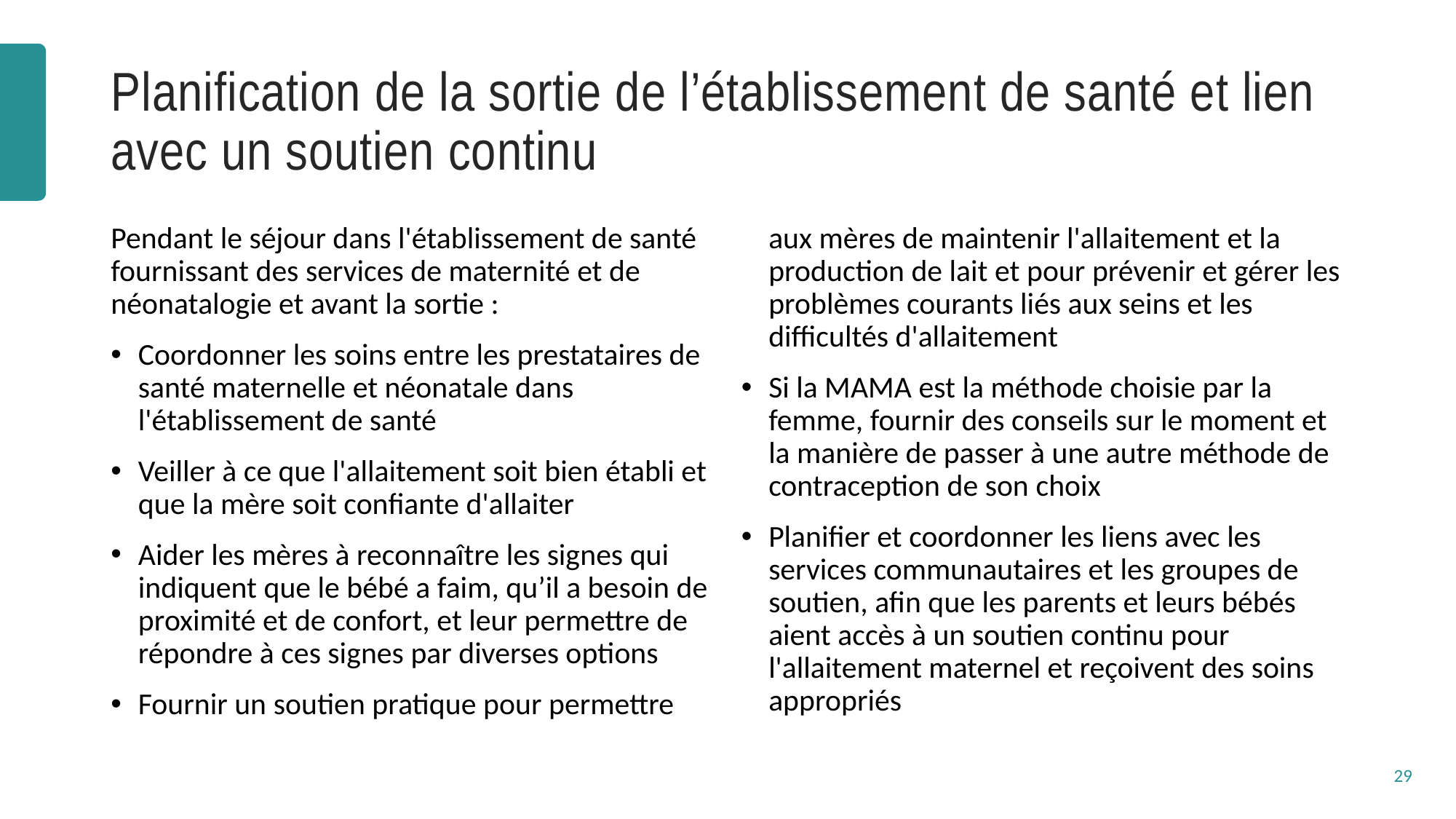

# Planification de la sortie de l’établissement de santé et lien avec un soutien continu
Pendant le séjour dans l'établissement de santé fournissant des services de maternité et de néonatalogie et avant la sortie :
Coordonner les soins entre les prestataires de santé maternelle et néonatale dans l'établissement de santé
Veiller à ce que l'allaitement soit bien établi et que la mère soit confiante d'allaiter
Aider les mères à reconnaître les signes qui indiquent que le bébé a faim, qu’il a besoin de proximité et de confort, et leur permettre de répondre à ces signes par diverses options
Fournir un soutien pratique pour permettre aux mères de maintenir l'allaitement et la production de lait et pour prévenir et gérer les problèmes courants liés aux seins et les difficultés d'allaitement
Si la MAMA est la méthode choisie par la femme, fournir des conseils sur le moment et la manière de passer à une autre méthode de contraception de son choix
Planifier et coordonner les liens avec les services communautaires et les groupes de soutien, afin que les parents et leurs bébés aient accès à un soutien continu pour l'allaitement maternel et reçoivent des soins appropriés